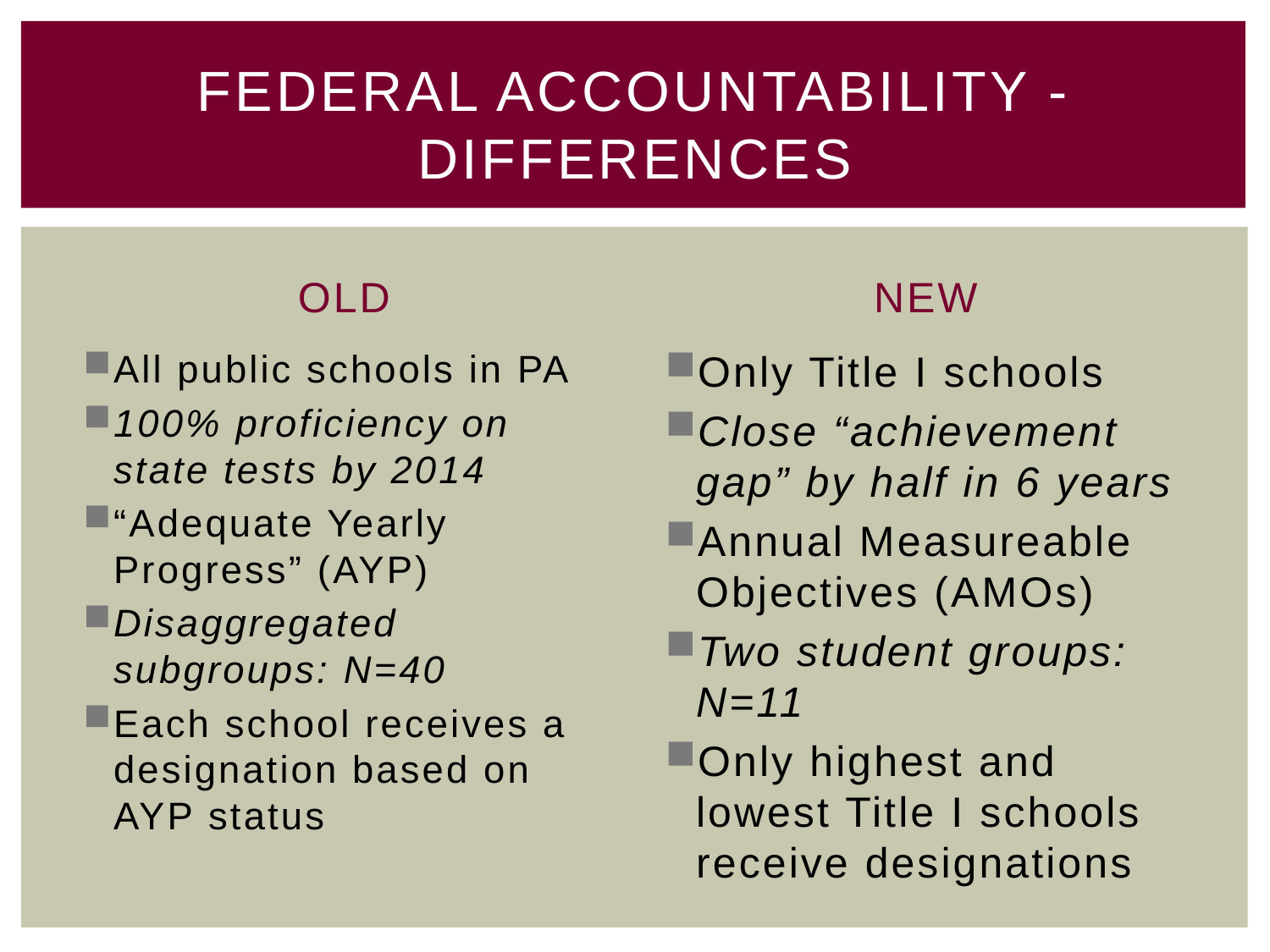

# Federal Accountability - differences
OLD
NEW
All public schools in PA
100% proficiency on state tests by 2014
“Adequate Yearly Progress” (AYP)
Disaggregated subgroups: N=40
Each school receives a designation based on AYP status

Only Title I schools
Close “achievement gap” by half in 6 years
Annual Measureable Objectives (AMOs)
Two student groups: N=11
Only highest and lowest Title I schools receive designations